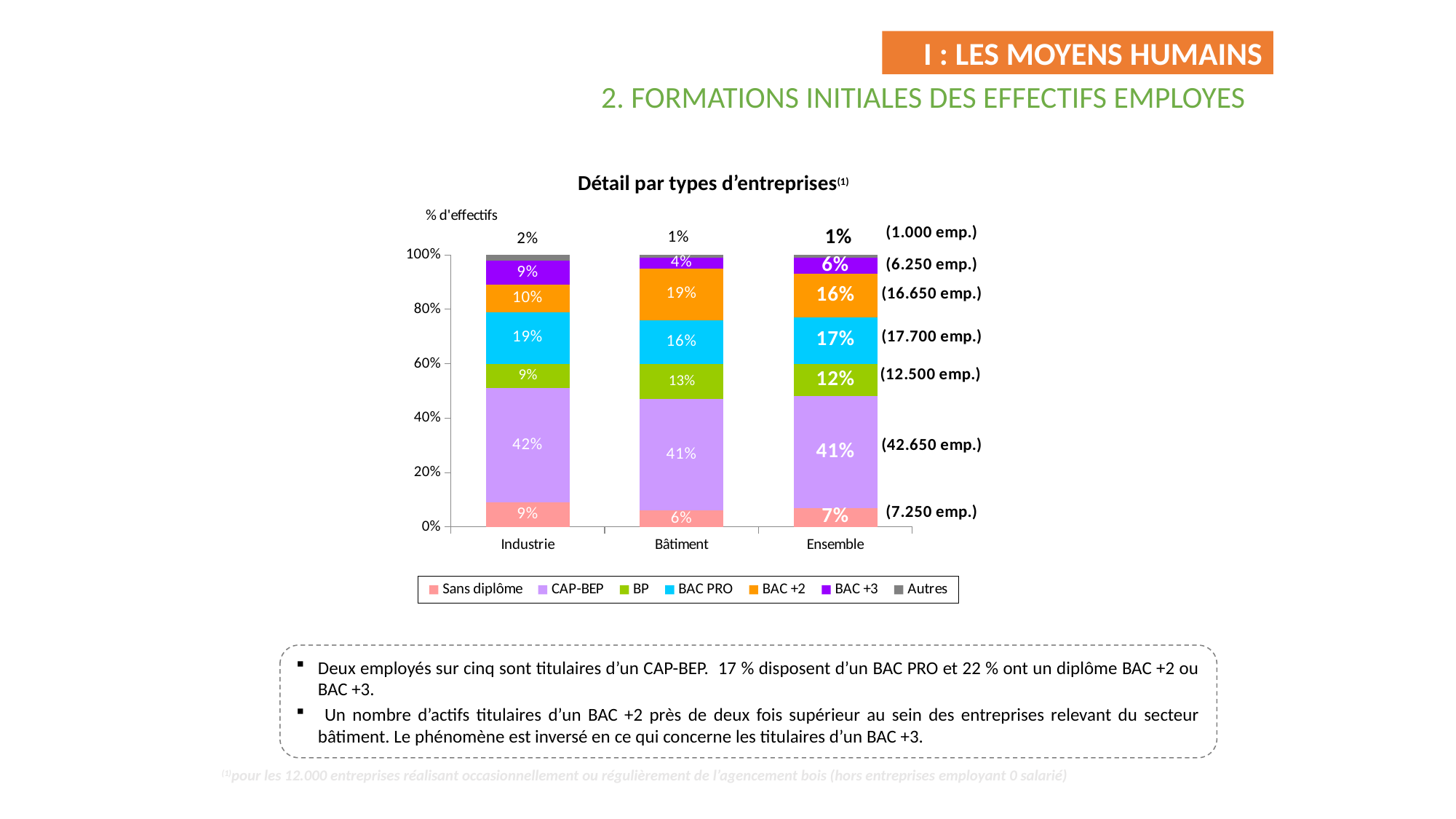

I : LES MOYENS HUMAINS
2. FORMATIONS INITIALES DES EFFECTIFS EMPLOYES
Détail par types d’entreprises(1)

### Chart

| Category | Sans diplôme | CAP-BEP | BP | BAC PRO | BAC +2 | BAC +3 | Autres |
|---|---|---|---|---|---|---|---|
| Industrie | 0.09000000000000002 | 0.4200000000000001 | 0.09000000000000002 | 0.19 | 0.1 | 0.09000000000000002 | 0.020000000000000007 |
| Bâtiment | 0.06000000000000002 | 0.4100000000000001 | 0.13 | 0.16 | 0.19 | 0.040000000000000015 | 0.010000000000000004 |
| Ensemble | 0.07000000000000002 | 0.4100000000000001 | 0.12000000000000002 | 0.17 | 0.16 | 0.06000000000000002 | 0.010000000000000004 |
Deux employés sur cinq sont titulaires d’un CAP-BEP.  17 % disposent d’un BAC PRO et 22 % ont un diplôme BAC +2 ou BAC +3.
 Un nombre d’actifs titulaires d’un BAC +2 près de deux fois supérieur au sein des entreprises relevant du secteur bâtiment. Le phénomène est inversé en ce qui concerne les titulaires d’un BAC +3.
17/60
 (1)pour les 12.000 entreprises réalisant occasionnellement ou régulièrement de l’agencement bois (hors entreprises employant 0 salarié)